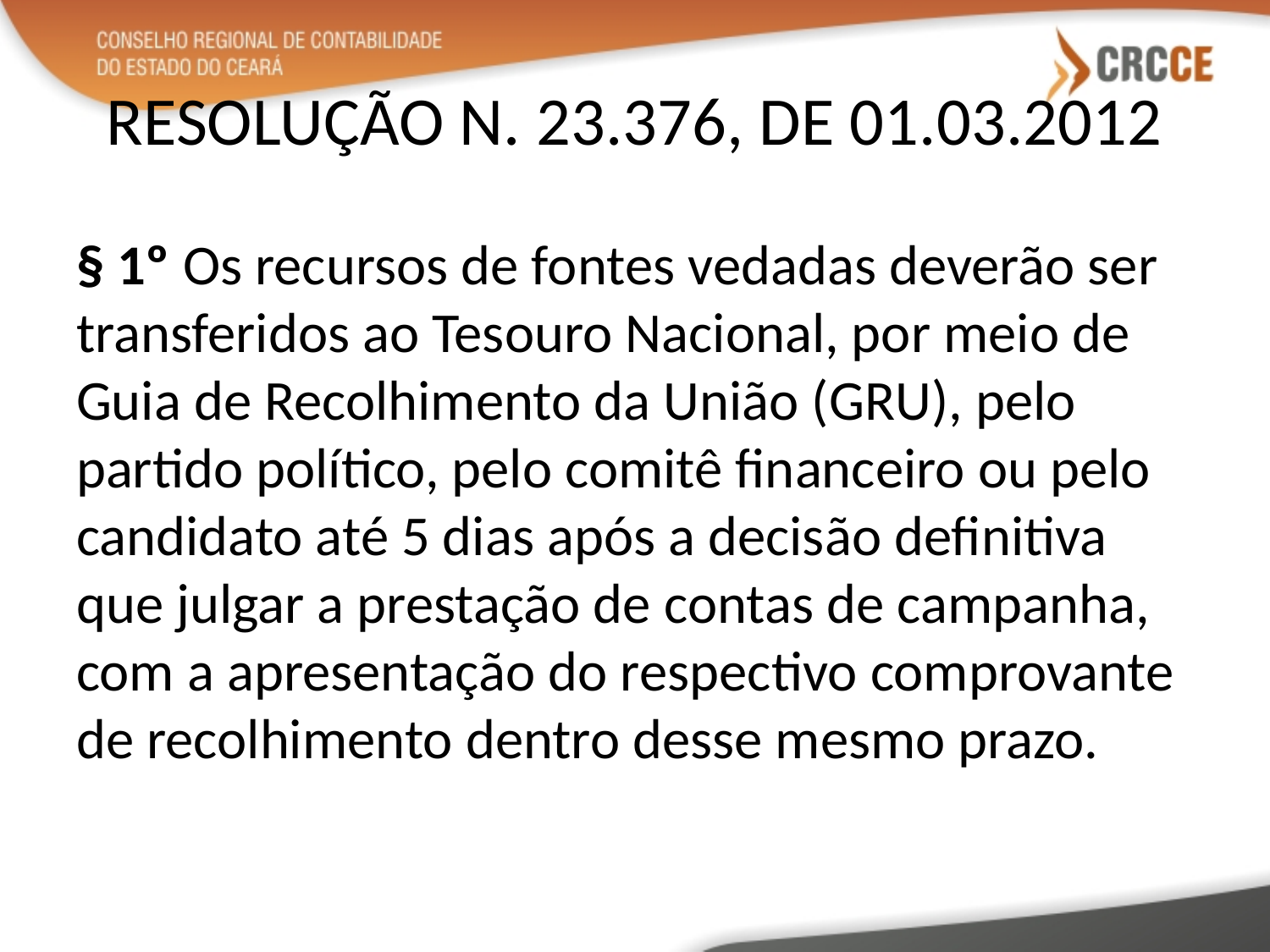

# RESOLUÇÃO N. 23.376, DE 01.03.2012
§ 1º Os recursos de fontes vedadas deverão ser transferidos ao Tesouro Nacional, por meio de Guia de Recolhimento da União (GRU), pelo partido político, pelo comitê financeiro ou pelo candidato até 5 dias após a decisão definitiva que julgar a prestação de contas de campanha, com a apresentação do respectivo comprovante de recolhimento dentro desse mesmo prazo.